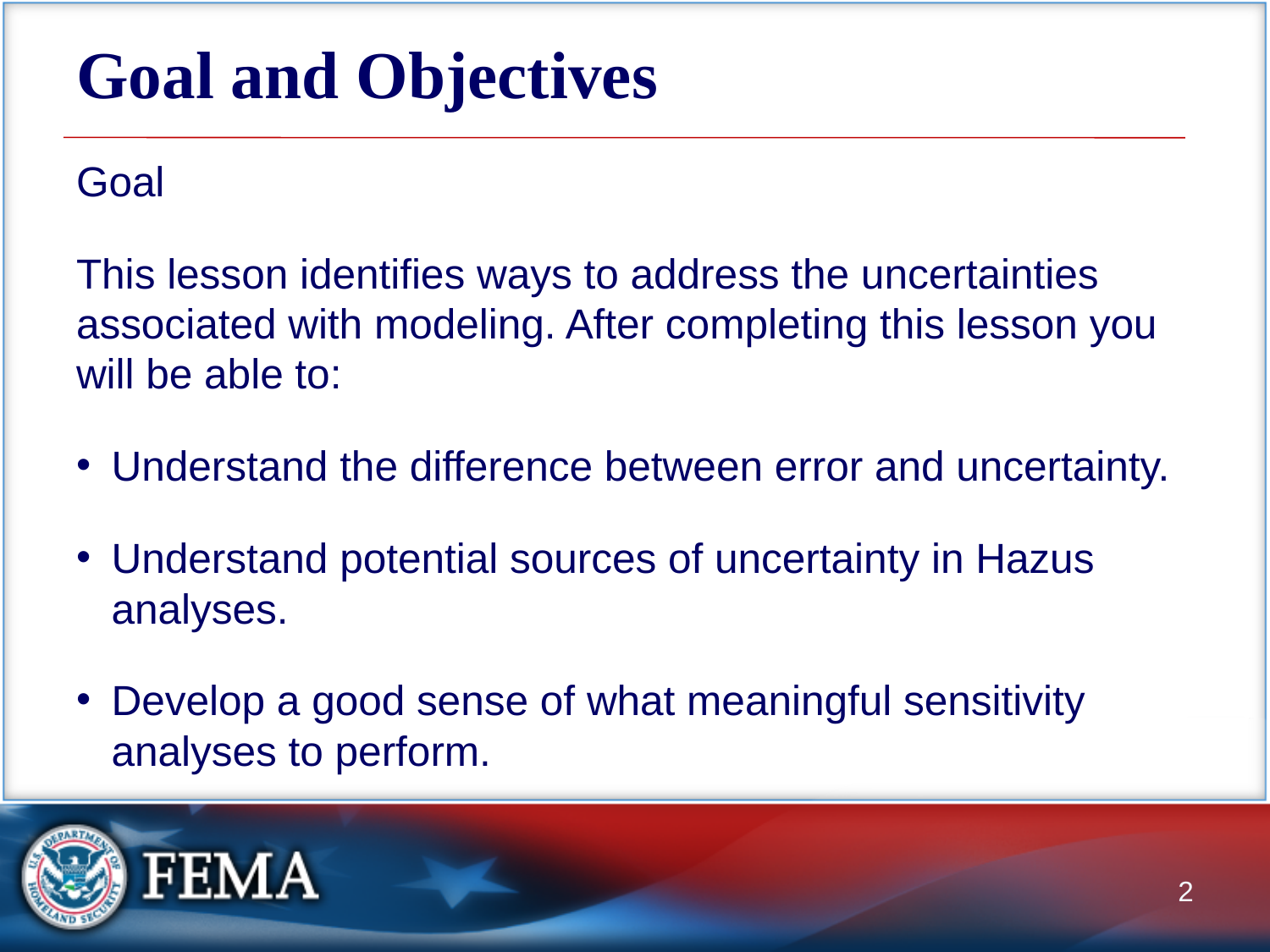

# Goal and Objectives
Goal
This lesson identifies ways to address the uncertainties associated with modeling. After completing this lesson you will be able to:
Understand the difference between error and uncertainty.
Understand potential sources of uncertainty in Hazus analyses.
Develop a good sense of what meaningful sensitivity analyses to perform.
2